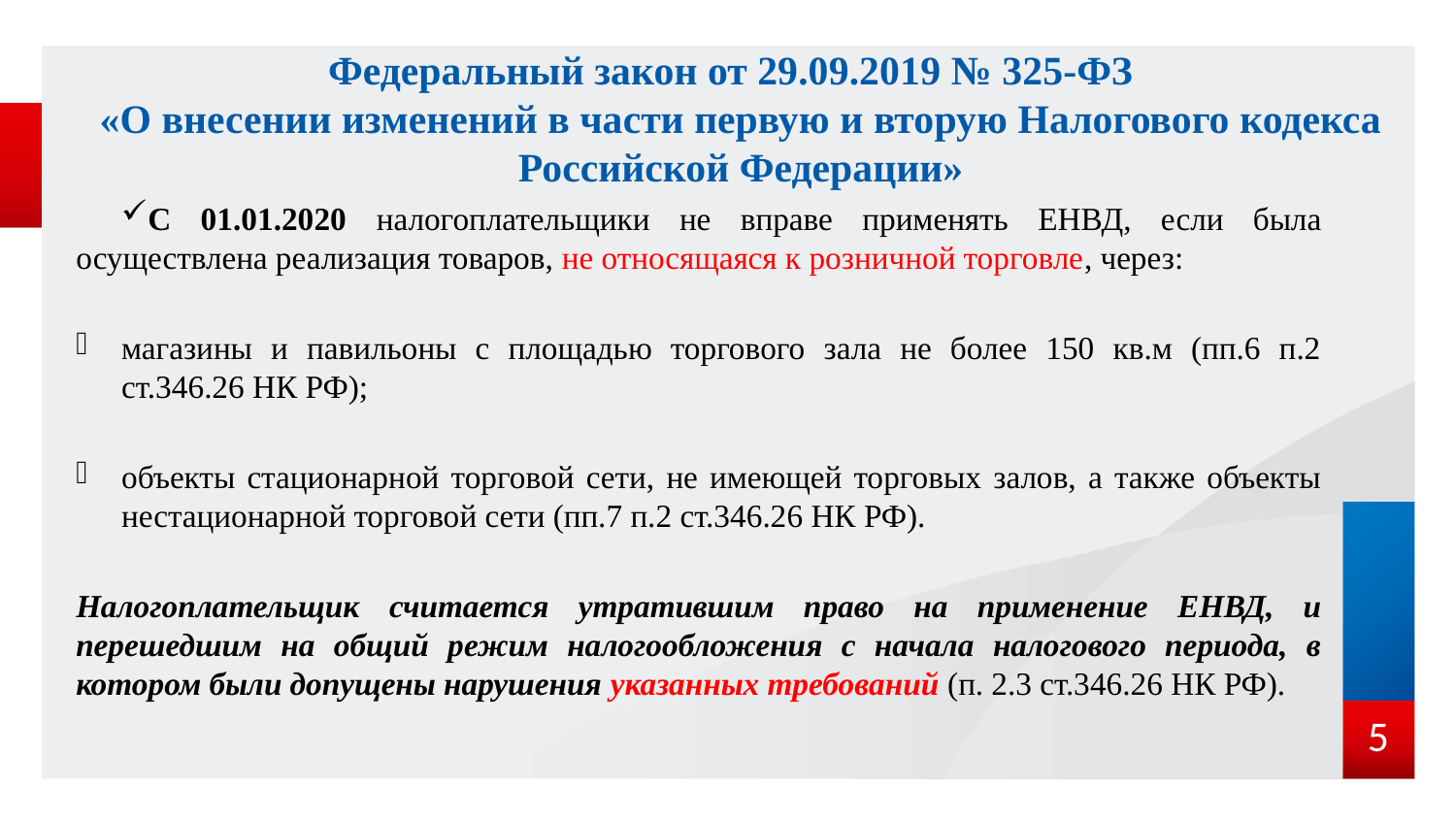

# Федеральный закон от 29.09.2019 № 325-ФЗ «О внесении изменений в части первую и вторую Налогового кодекса Российской Федерации»
C 01.01.2020 налогоплательщики не вправе применять ЕНВД, если была осуществлена реализация товаров, не относящаяся к розничной торговле, через:

магазины и павильоны с площадью торгового зала не более 150 кв.м (пп.6 п.2 ст.346.26 НК РФ);

объекты стационарной торговой сети, не имеющей торговых залов, а также объекты нестационарной торговой сети (пп.7 п.2 ст.346.26 НК РФ).

Налогоплательщик считается утратившим право на применение ЕНВД, и перешедшим на общий режим налогообложения с начала налогового периода, в котором были допущены нарушения указанных требований (п. 2.3 ст.346.26 НК РФ).

5